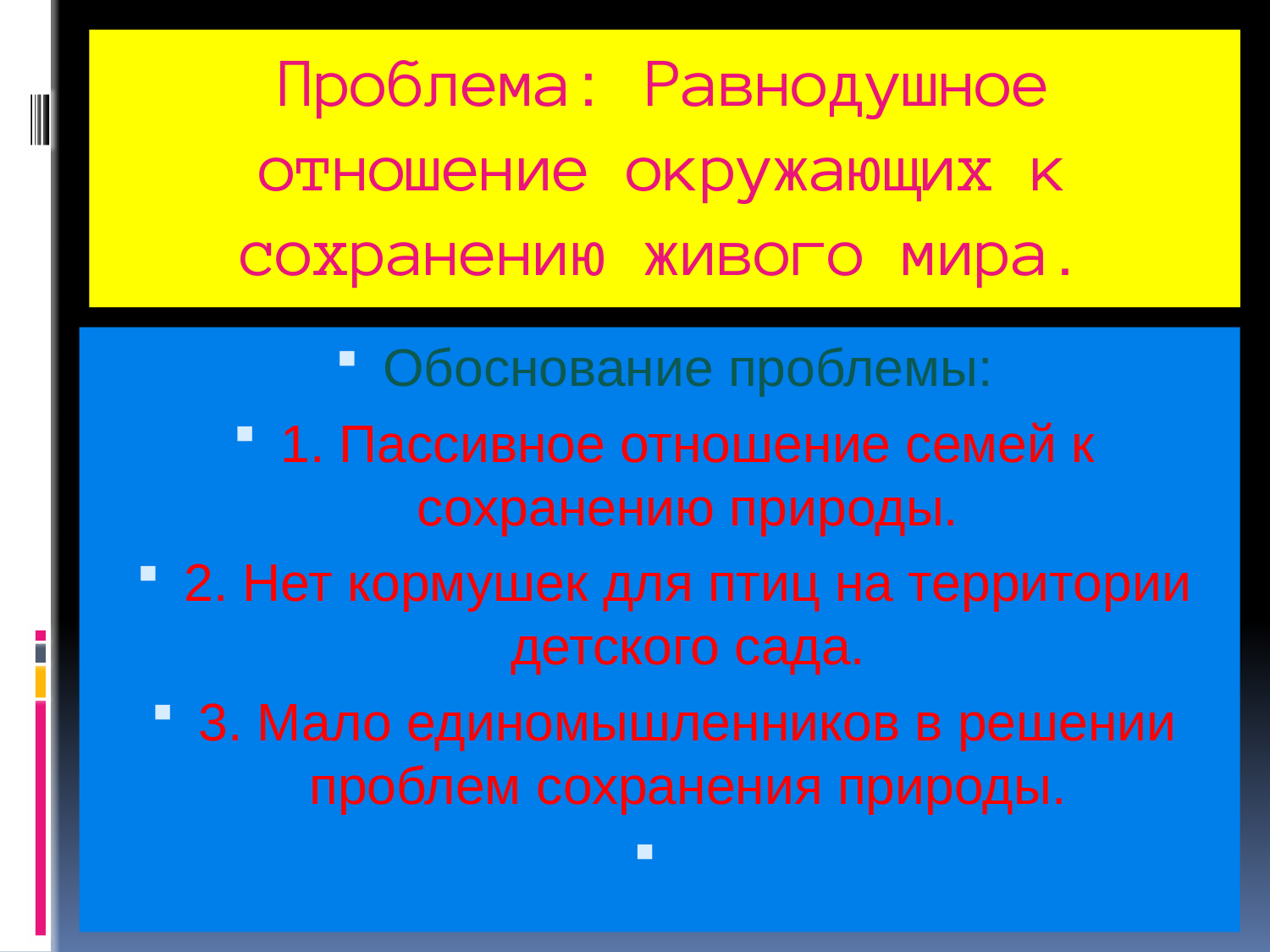

# Проблема: Равнодушное отношение окружающих к сохранению живого мира.
Обоснование проблемы:
1. Пассивное отношение семей к сохранению природы.
2. Нет кормушек для птиц на территории детского сада.
3. Мало единомышленников в решении проблем сохранения природы.